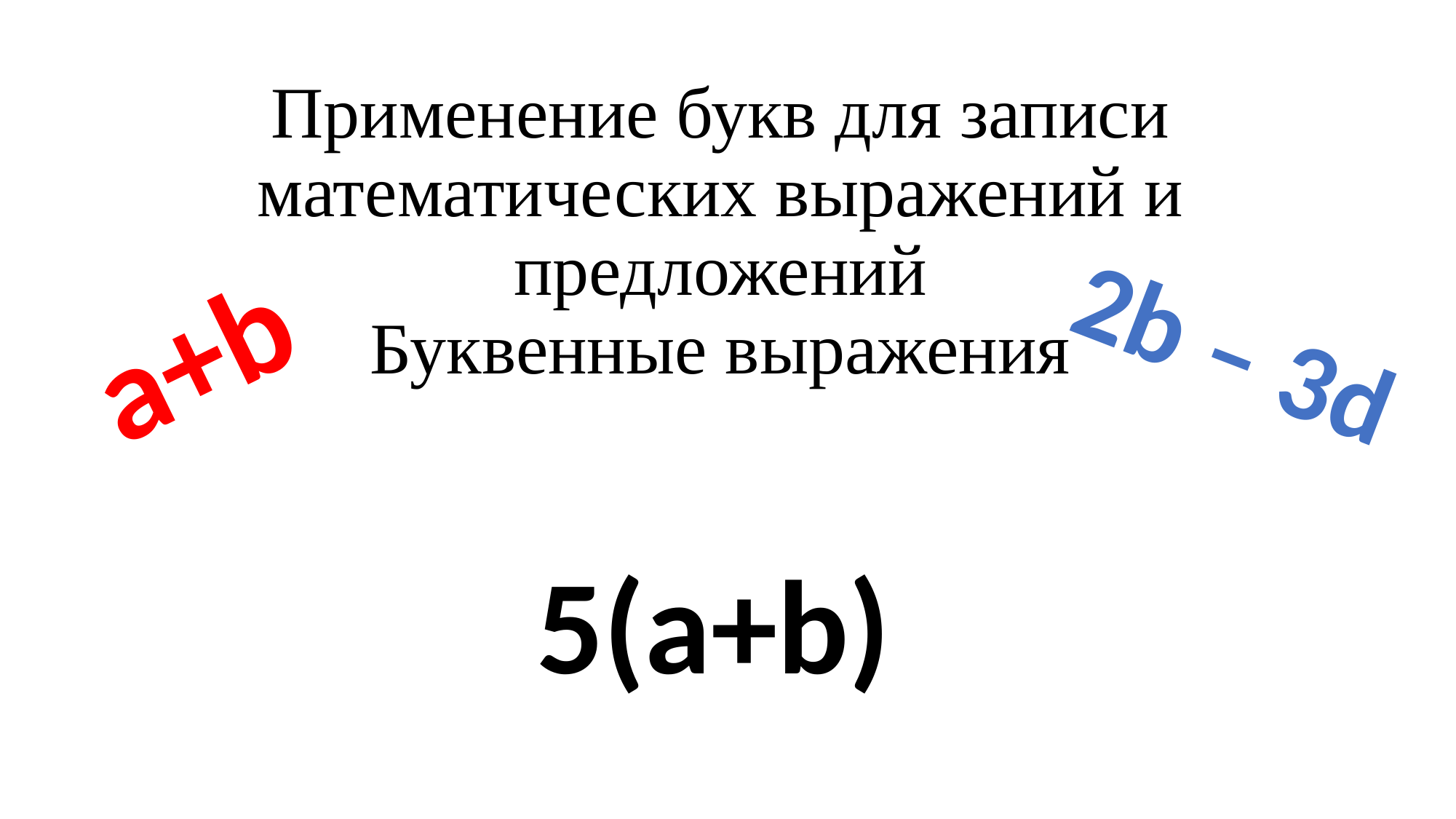

# Применение букв для записи математических выражений и предложений Буквенные выражения
a+b
2b – 3d
5(a+b)